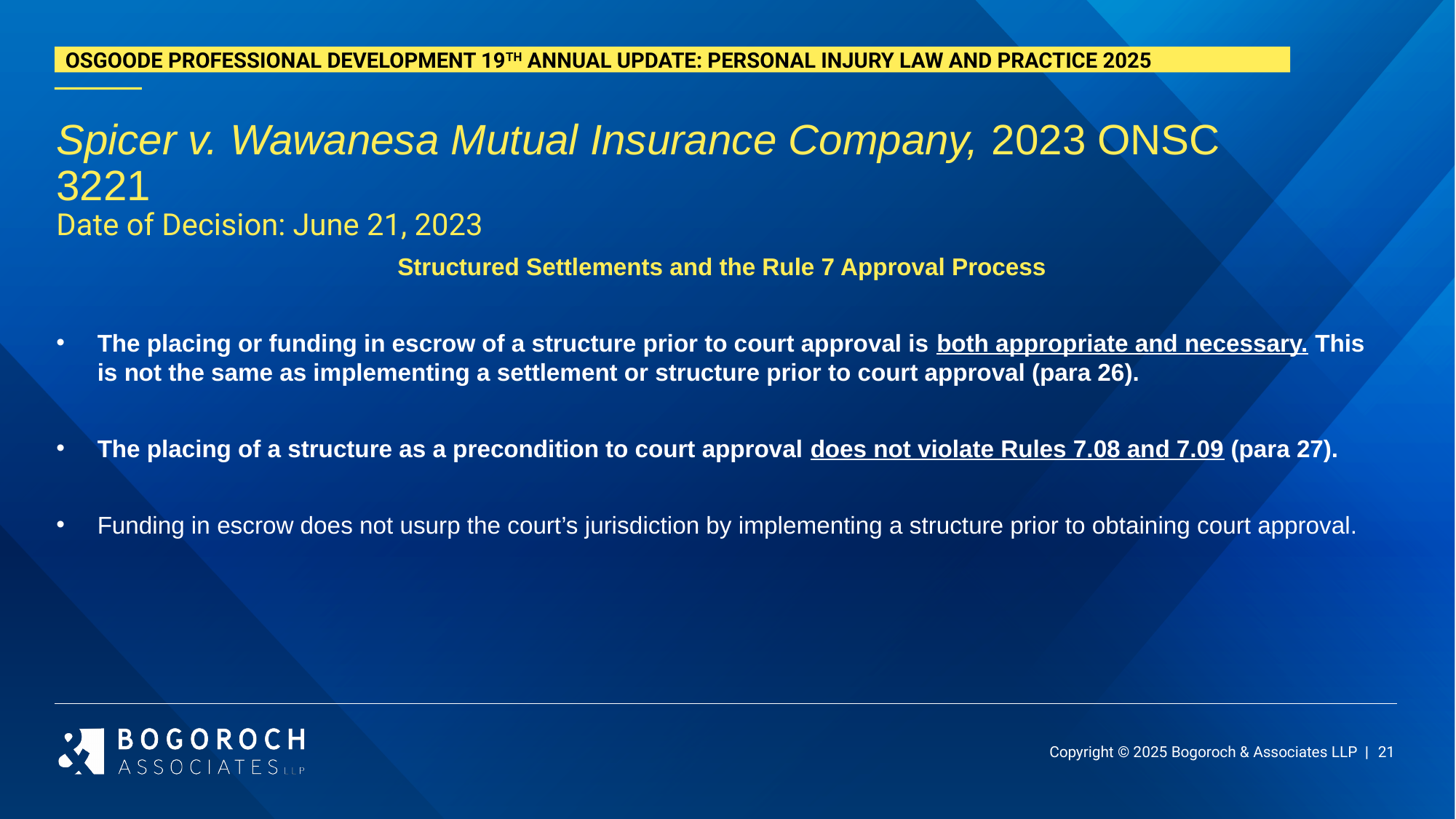

# Spicer v. Wawanesa Mutual Insurance Company, 2023 ONSC 3221 Date of Decision: June 21, 2023
Structured Settlements and the Rule 7 Approval Process

The placing or funding in escrow of a structure prior to court approval is both appropriate and necessary. This is not the same as implementing a settlement or structure prior to court approval (para 26).

The placing of a structure as a precondition to court approval does not violate Rules 7.08 and 7.09 (para 27).

Funding in escrow does not usurp the court’s jurisdiction by implementing a structure prior to obtaining court approval.